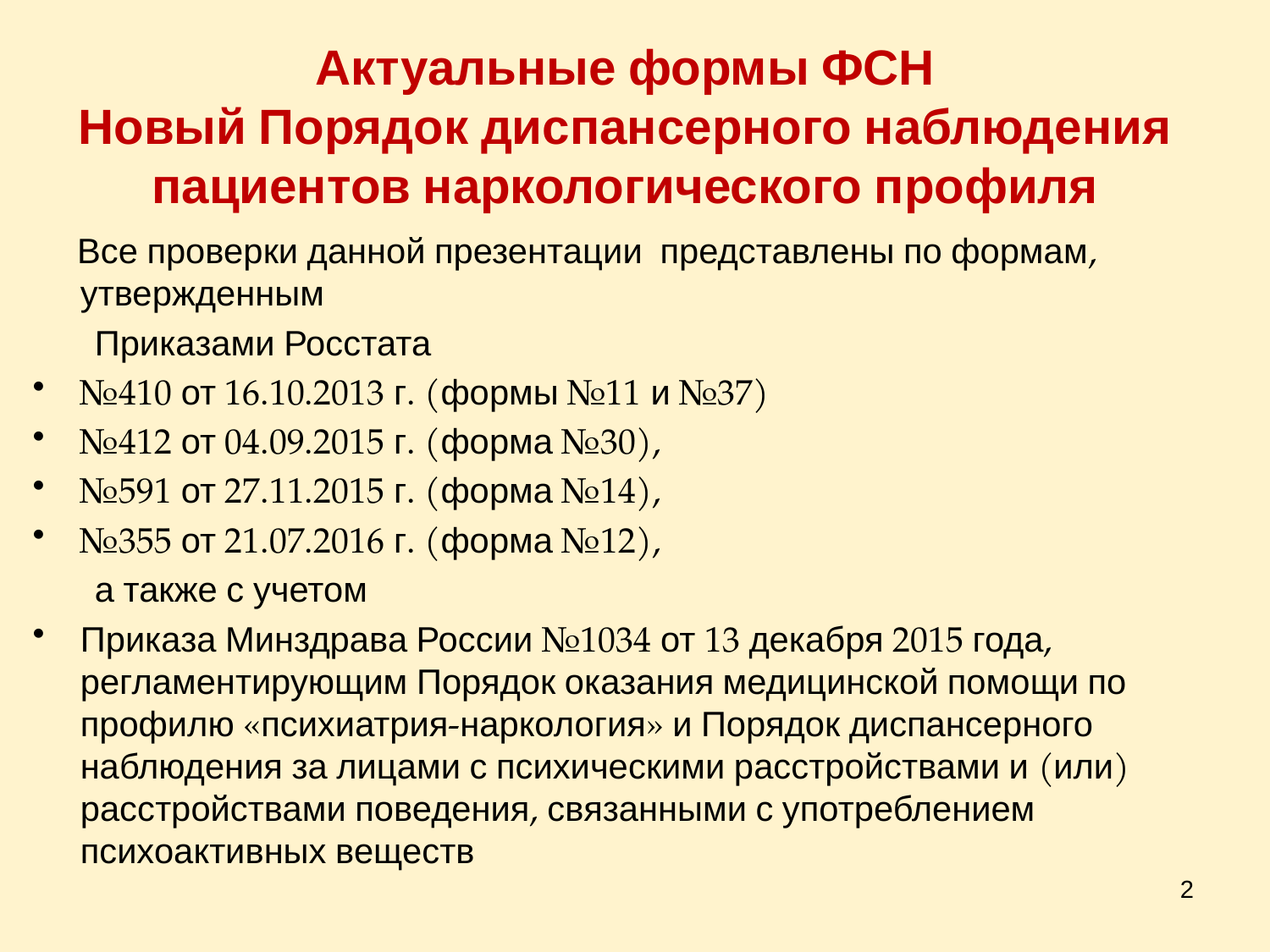

# Актуальные формы ФСН Новый Порядок диспансерного наблюдения пациентов наркологического профиля
     Все проверки данной презентации  представлены по формам,   утвержденным
       Приказами Росстата
№410 от 16.10.2013 г. (формы №11 и №37)
№412 от 04.09.2015 г. (форма №30),
№591 от 27.11.2015 г. (форма №14),
№355 от 21.07.2016 г. (форма №12),
       а также с учетом
Приказа Минздрава России №1034 от 13 декабря 2015 года, регламентирующим Порядок оказания медицинской помощи по профилю «психиатрия-наркология» и Порядок диспансерного наблюдения за лицами с психическими расстройствами и (или) расстройствами поведения, связанными с употреблением психоактивных веществ

2